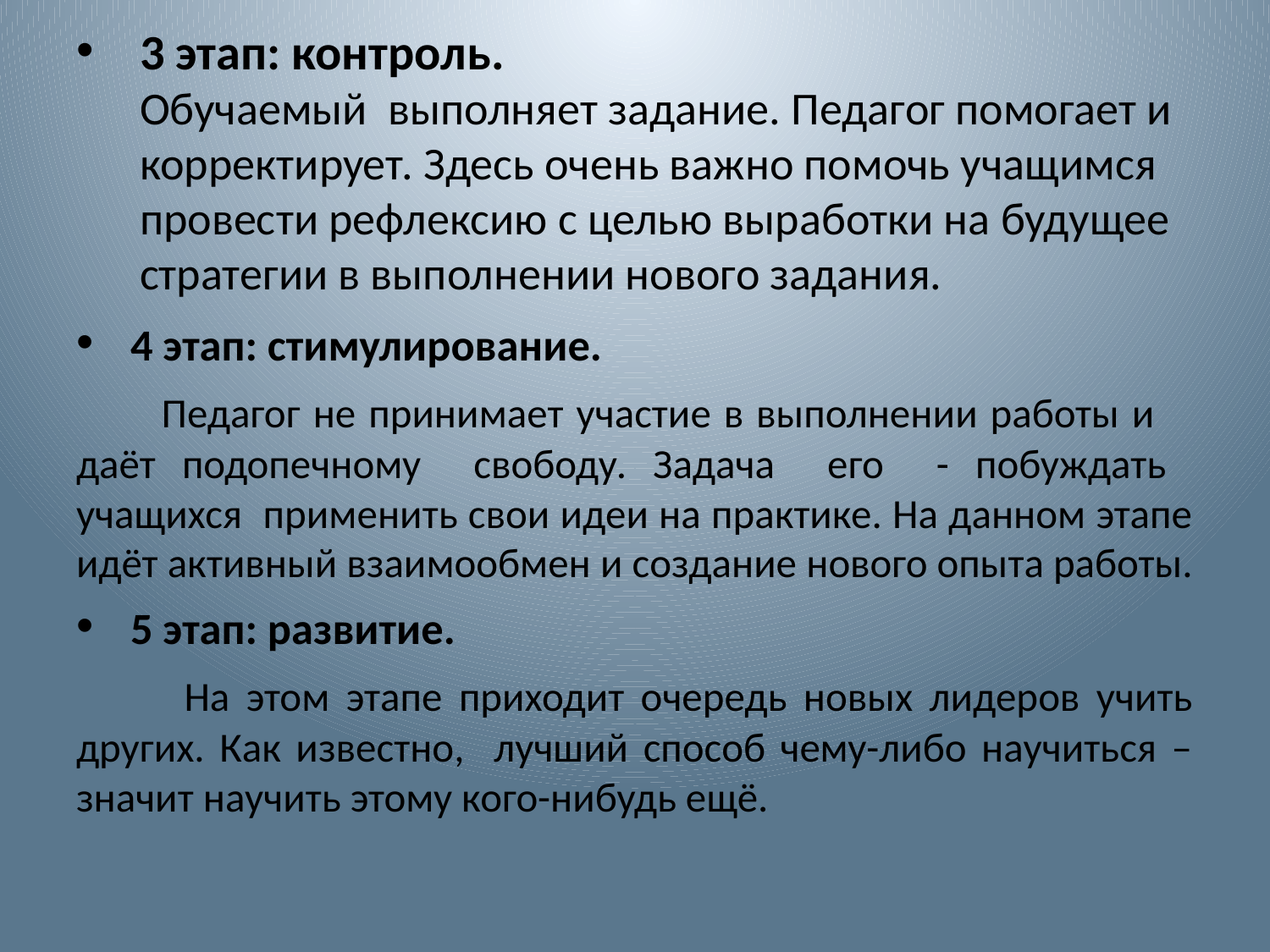

# 3 этап: контроль. Обучаемый  выполняет задание. Педагог помогает и корректирует. Здесь очень важно помочь учащимся провести рефлексию с целью выработки на будущее стратегии в выполнении нового задания.
 4 этап: стимулирование.
      Педагог не принимает участие в выполнении работы и    даёт подопечному  свободу. Задача  его  - побуждать  учащихся  применить свои идеи на практике. На данном этапе идёт активный взаимообмен и создание нового опыта работы.
 5 этап: развитие.
      На этом этапе приходит очередь новых лидеров учить других. Как известно,  лучший способ чему-либо научиться – значит научить этому кого-нибудь ещё.